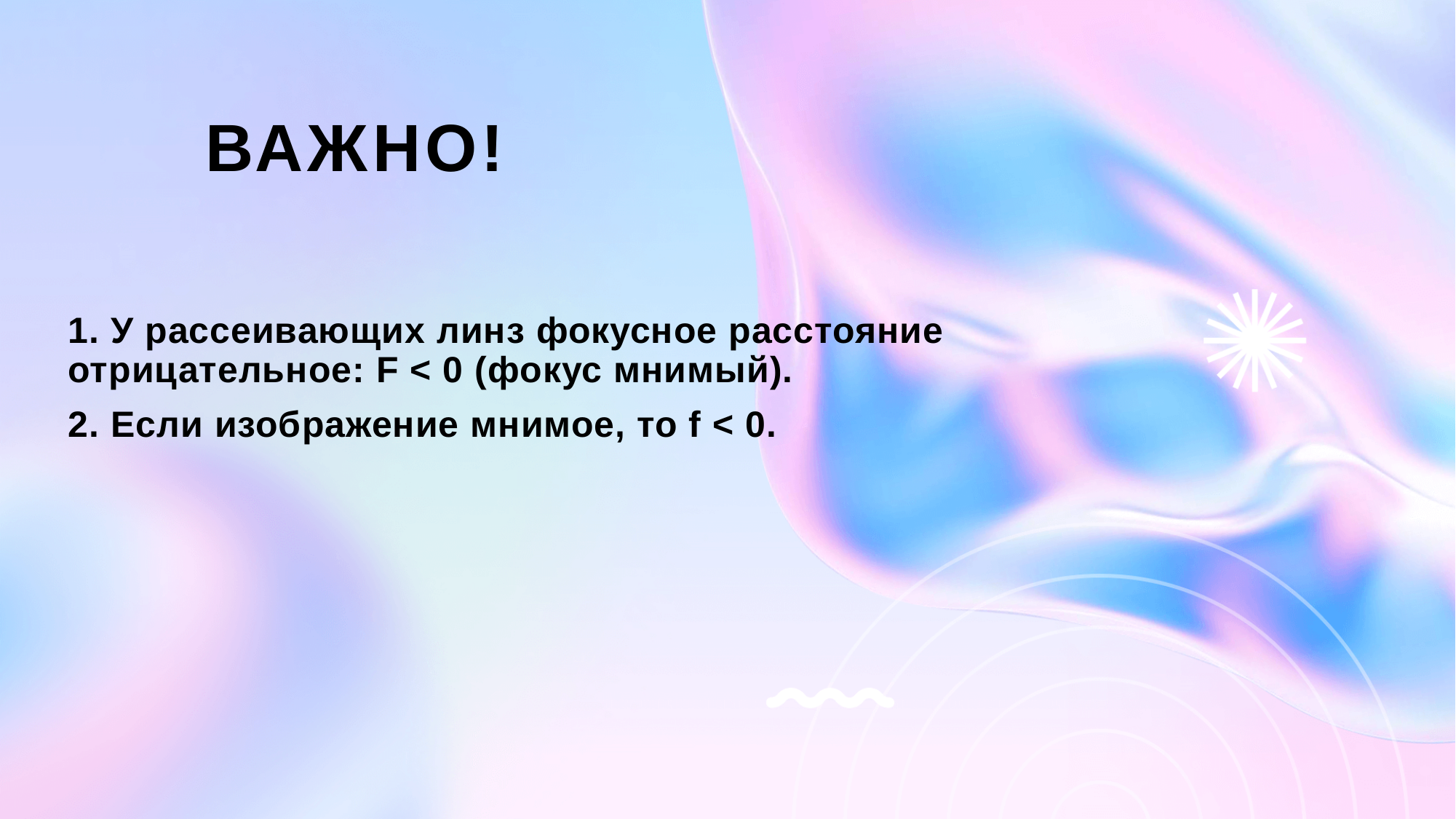

# Важно!
1. У рассеивающих линз фокусное расстояние отрицательное: F < 0 (фокус мнимый).
2. Если изображение мнимое, то f < 0.